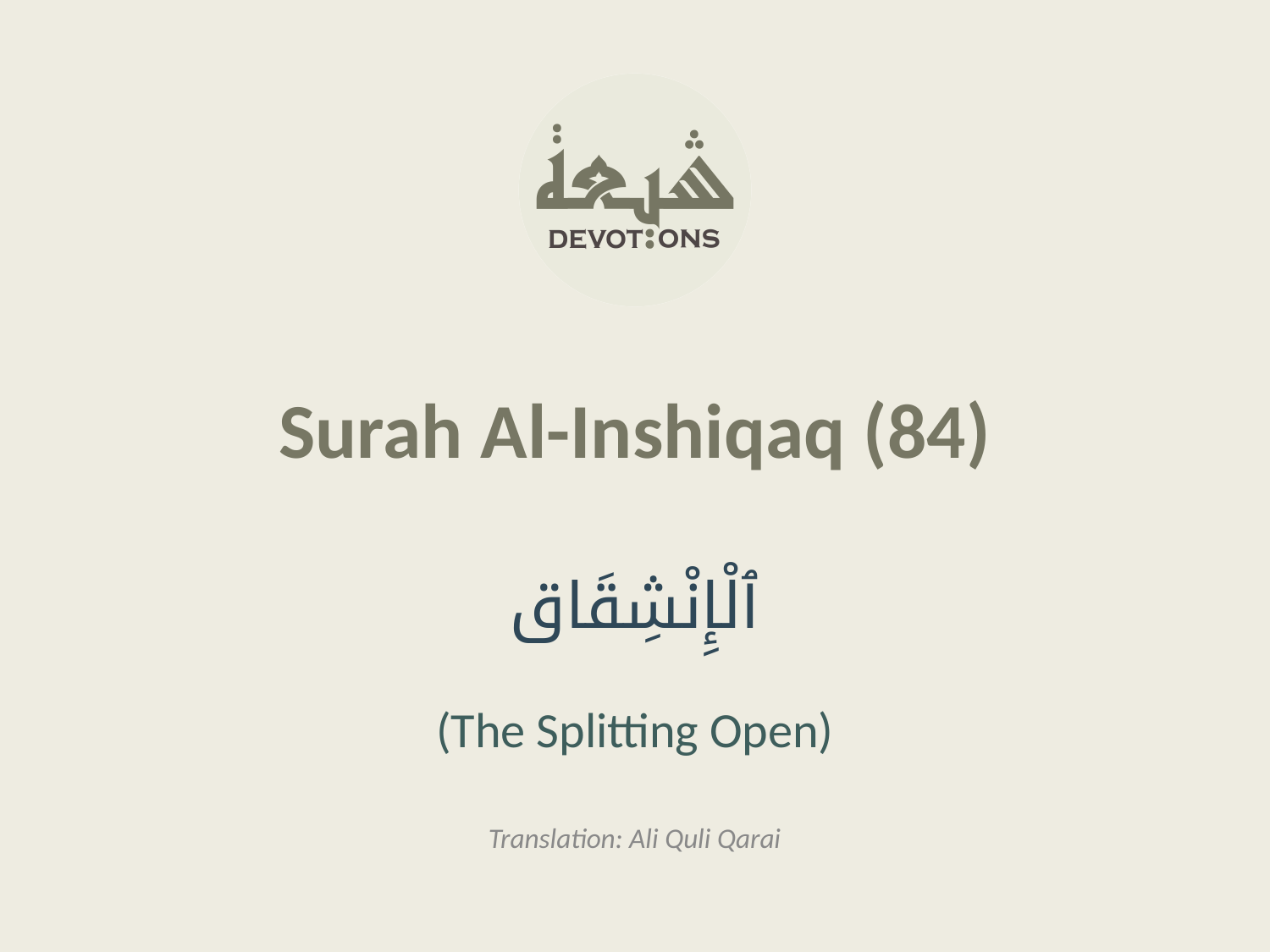

Surah Al-Inshiqaq (84)
ٱلْإِنْشِقَاق
(The Splitting Open)
Translation: Ali Quli Qarai